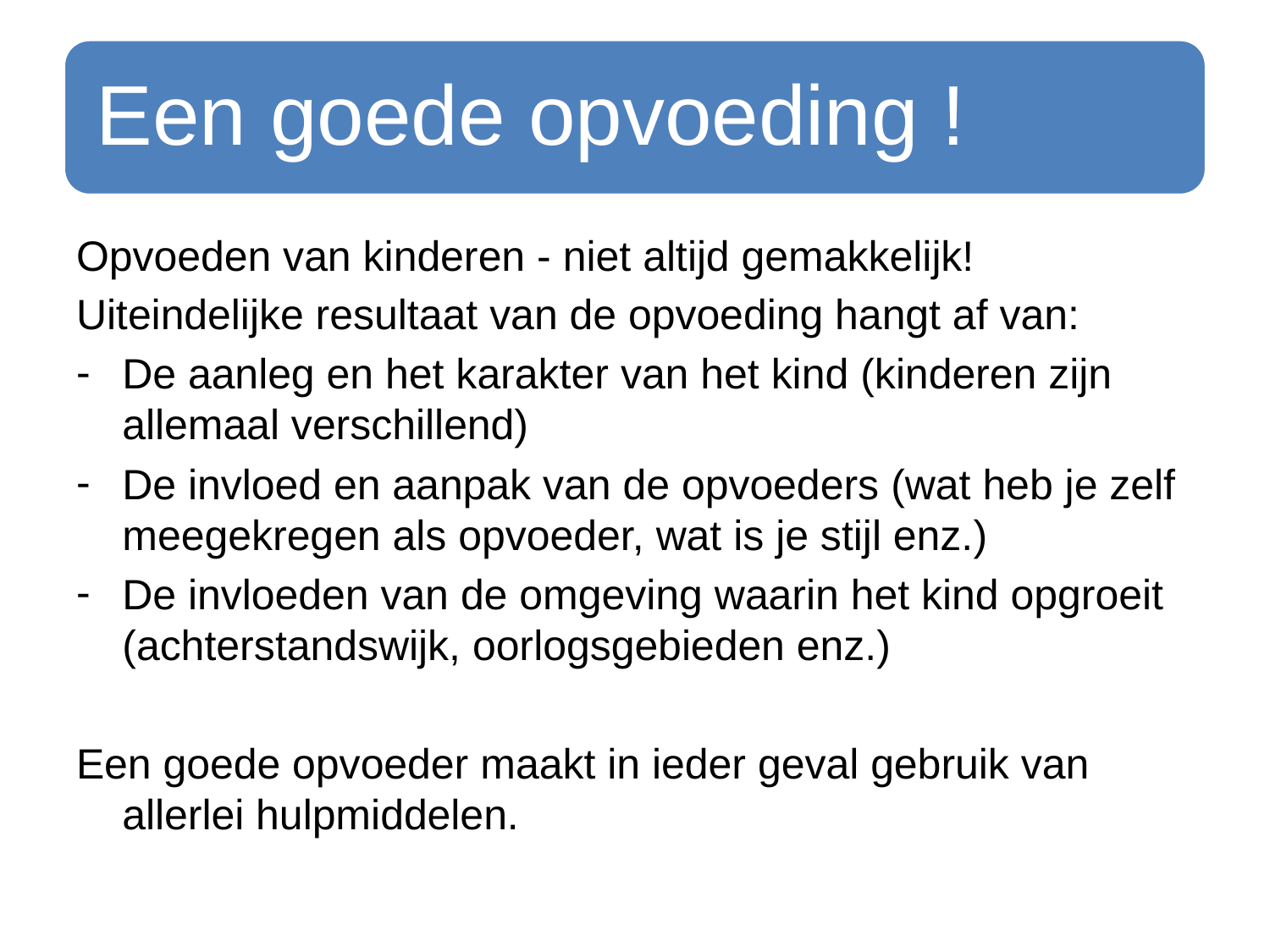

Een goede opvoeding !
Opvoeden van kinderen - niet altijd gemakkelijk!
Uiteindelijke resultaat van de opvoeding hangt af van:
De aanleg en het karakter van het kind (kinderen zijn allemaal verschillend)
De invloed en aanpak van de opvoeders (wat heb je zelf meegekregen als opvoeder, wat is je stijl enz.)
De invloeden van de omgeving waarin het kind opgroeit (achterstandswijk, oorlogsgebieden enz.)

Een goede opvoeder maakt in ieder geval gebruik van allerlei hulpmiddelen.